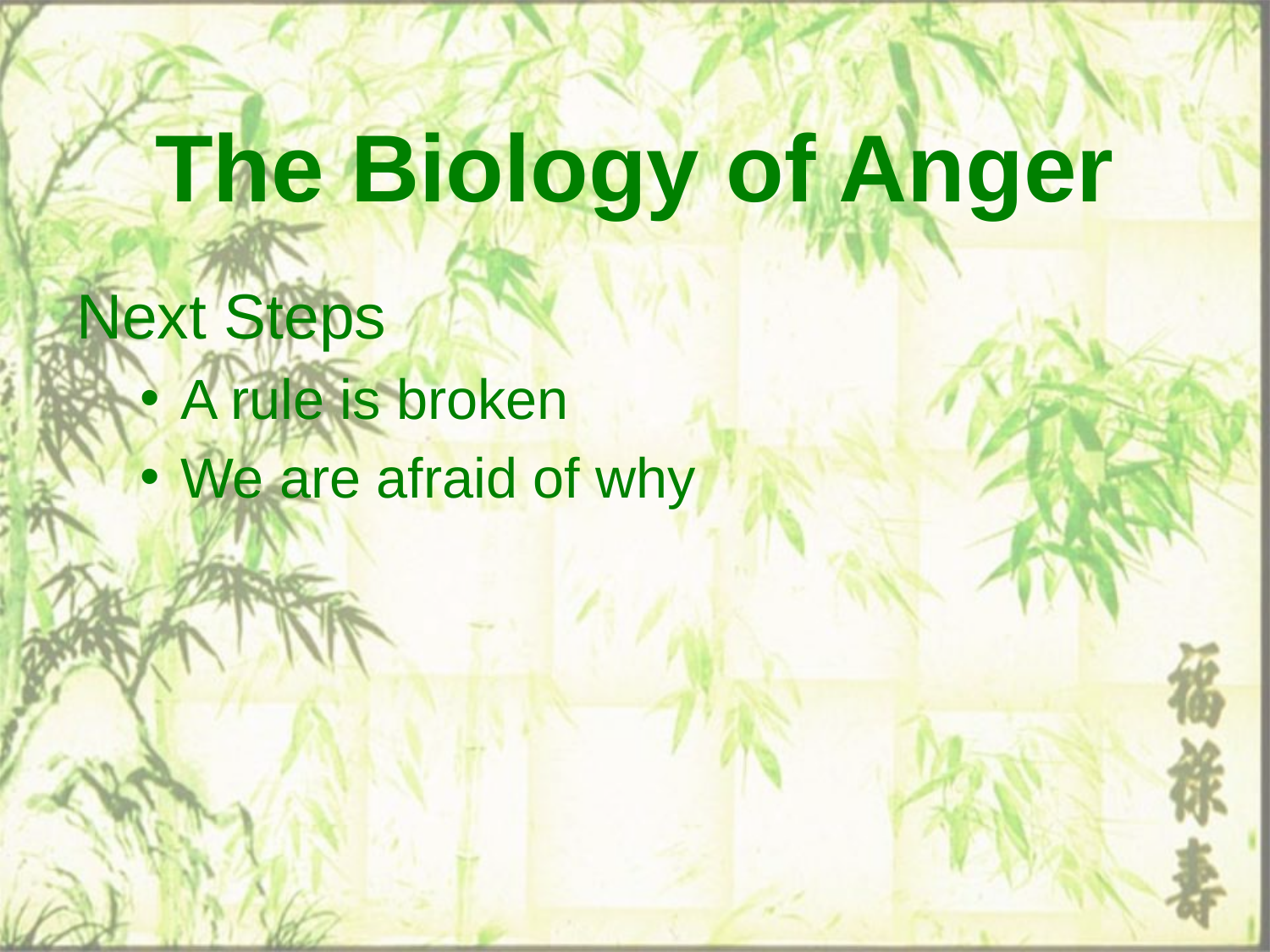

# The Biology of Anger
Next Steps
A rule is broken
We are afraid of why